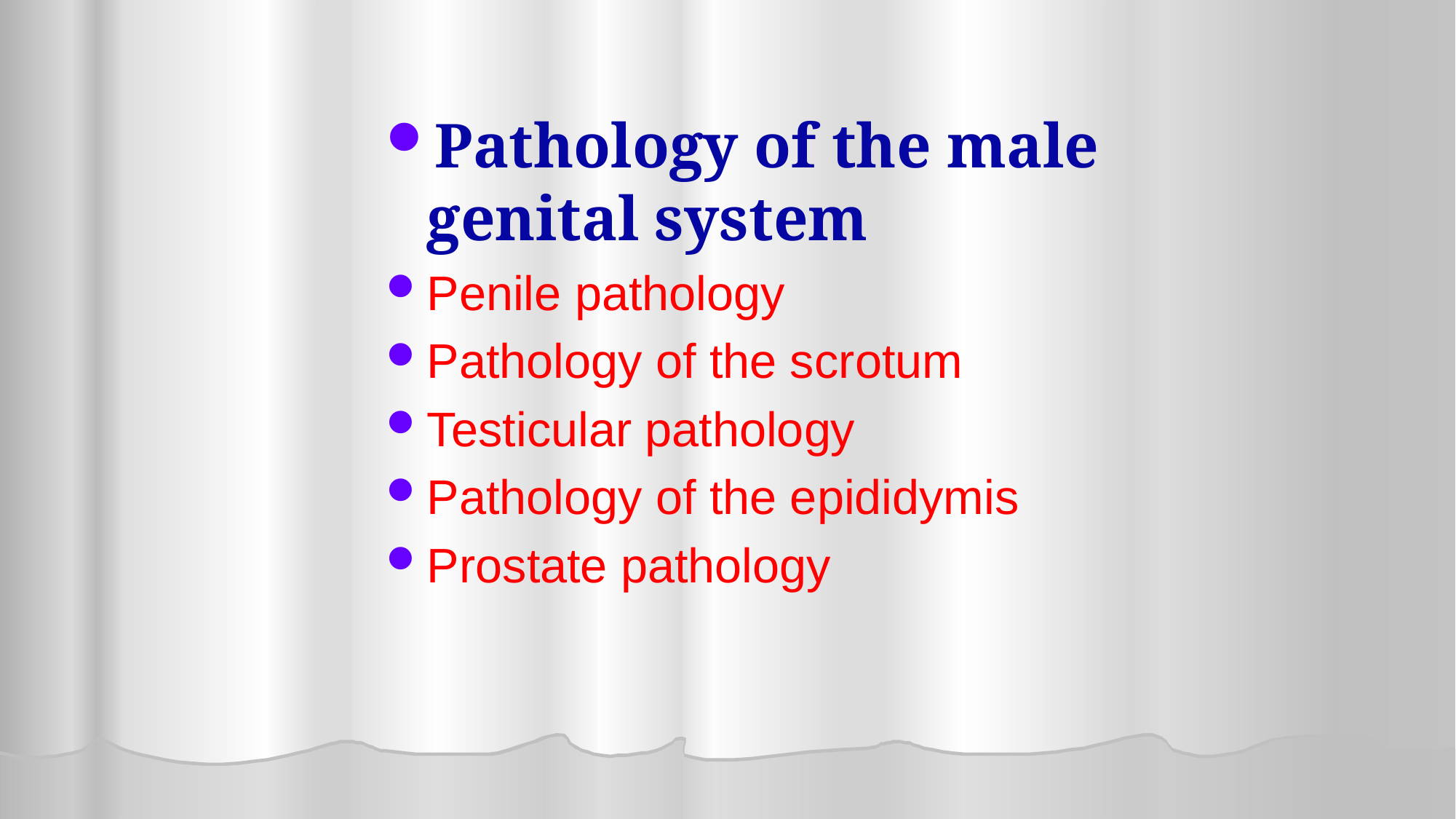

Pathology of the male genital system
Penile pathology
Pathology of the scrotum
Testicular pathology
Pathology of the epididymis
Prostate pathology